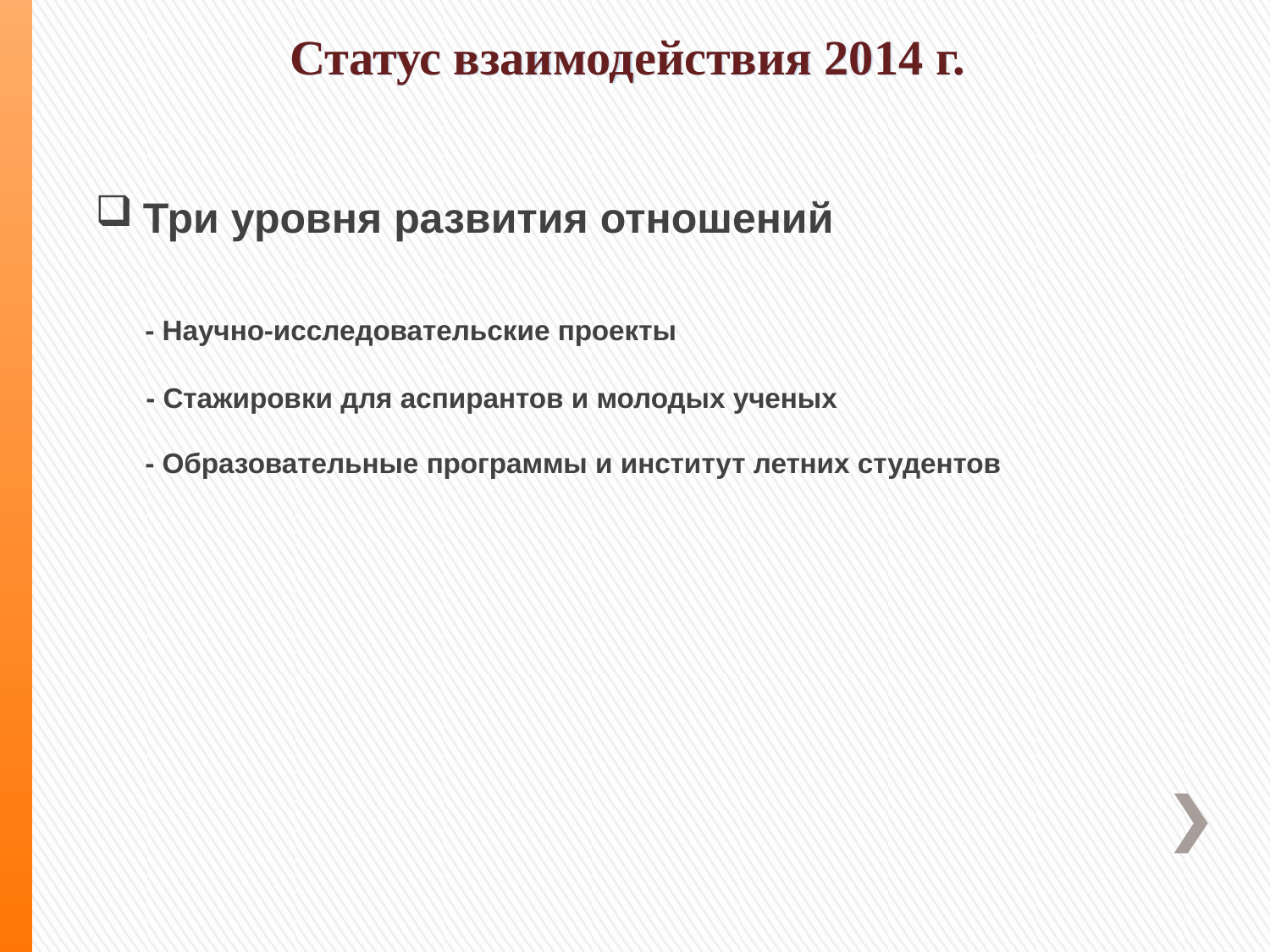

Статус взаимодействия 2014 г.
Три уровня развития отношений
- Научно-исследовательские проекты
- Стажировки для аспирантов и молодых ученых
- Образовательные программы и институт летних студентов